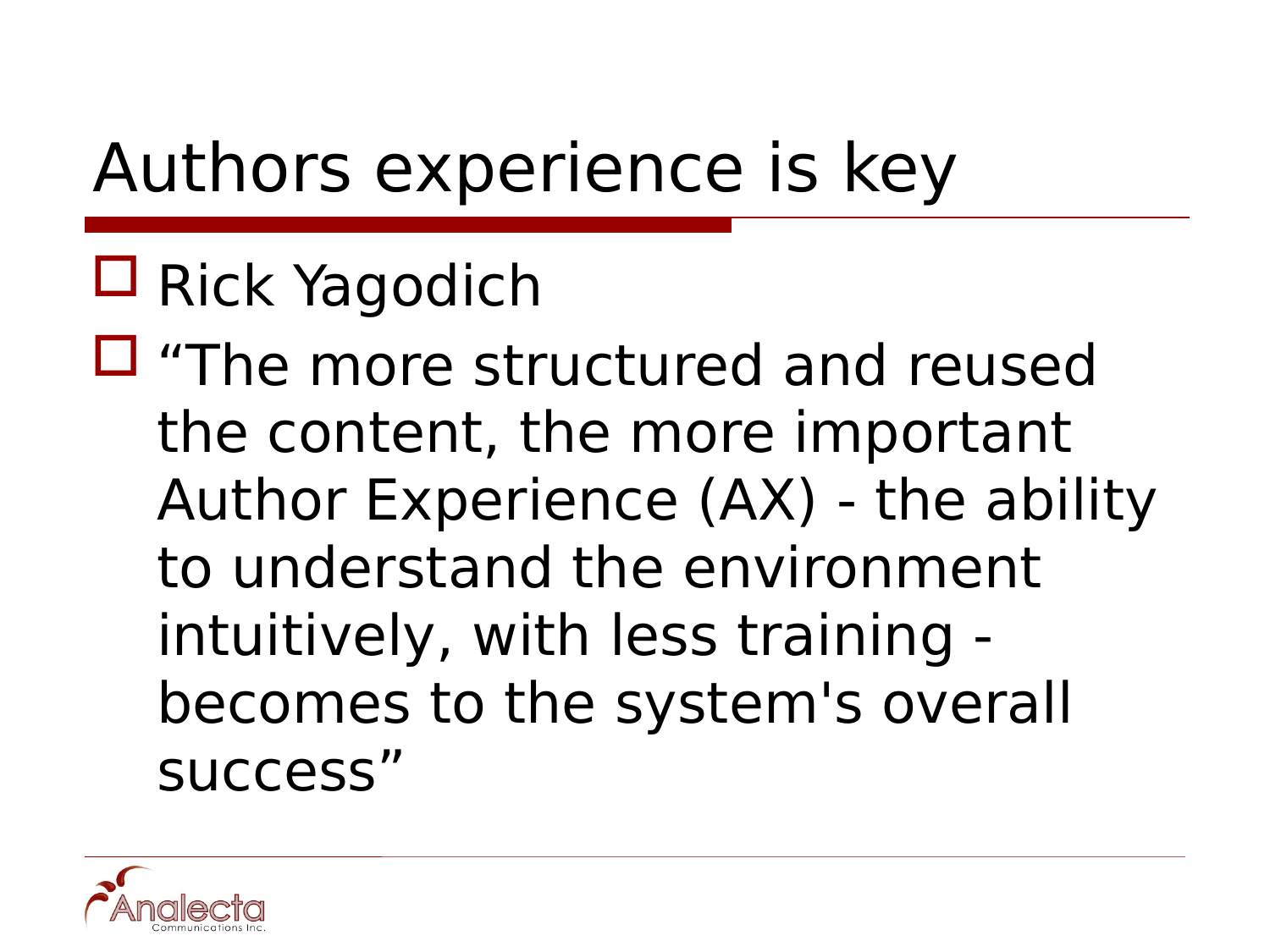

# Authors experience is key
Rick Yagodich
“The more structured and reused the content, the more important Author Experience (AX) - the ability to understand the environment intuitively, with less training - becomes to the system's overall success”